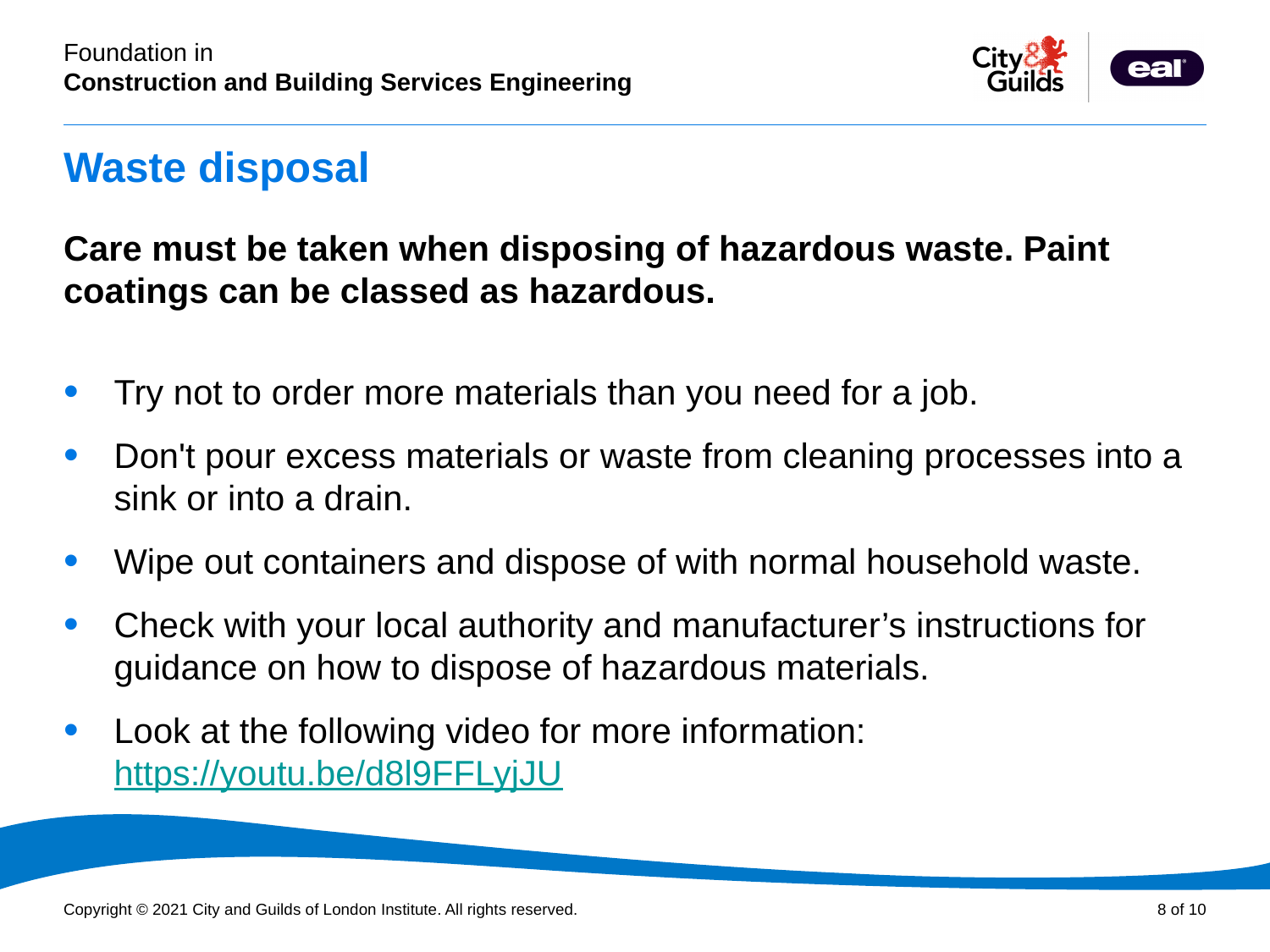

# Waste disposal
Care must be taken when disposing of hazardous waste. Paint coatings can be classed as hazardous.

Try not to order more materials than you need for a job.
Don't pour excess materials or waste from cleaning processes into a sink or into a drain.
Wipe out containers and dispose of with normal household waste.
Check with your local authority and manufacturer’s instructions for guidance on how to dispose of hazardous materials.
Look at the following video for more information: https://youtu.be/d8l9FFLyjJU